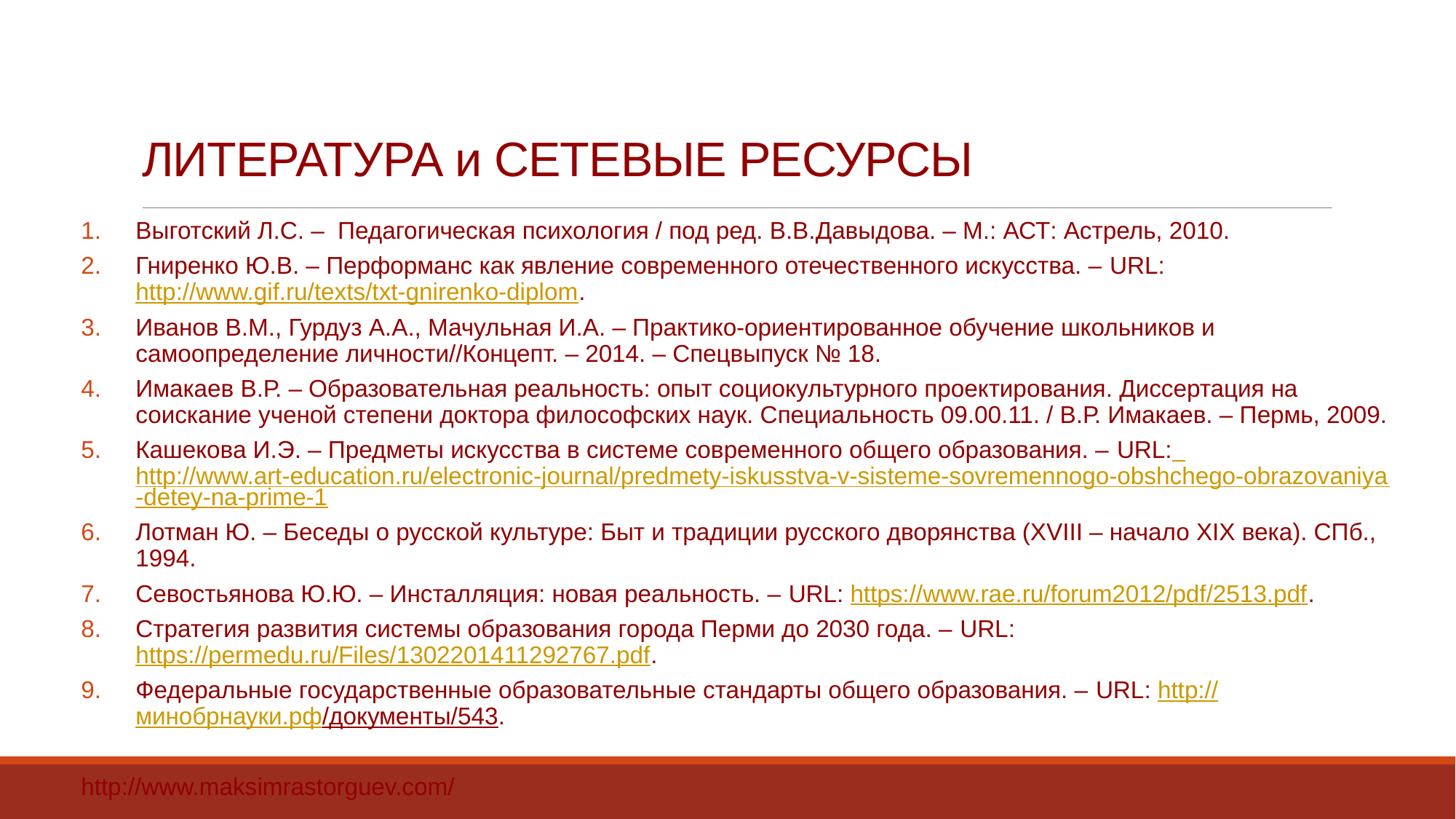

# ЛИТЕРАТУРА и СЕТЕВЫЕ РЕСУРСЫ
Выготский Л.С. –  Педагогическая психология / под ред. В.В.Давыдова. – М.: АСТ: Астрель, 2010.
Гниренко Ю.В. – Перформанс как явление современного отечественного искусства. – URL: http://www.gif.ru/texts/txt-gnirenko-diplom.
Иванов В.М., Гурдуз А.А., Мачульная И.А. – Практико-ориентированное обучение школьников и самоопределение личности//Концепт. – 2014. – Спецвыпуск № 18.
Имакаев В.Р. – Образовательная реальность: опыт социокультурного проектирования. Диссертация на соискание ученой степени доктора философских наук. Специальность 09.00.11. / В.Р. Имакаев. – Пермь, 2009.
Кашекова И.Э. – Предметы искусства в системе современного общего образования. – URL:  http://www.art-education.ru/electronic-journal/predmety-iskusstva-v-sisteme-sovremennogo-obshchego-obrazovaniya-detey-na-prime-1
Лотман Ю. – Беседы о русской культуре: Быт и традиции русского дворянства (XVIII – начало XIX века). СПб., 1994.
Севостьянова Ю.Ю. – Инсталляция: новая реальность. – URL: https://www.rae.ru/forum2012/pdf/2513.pdf.
Стратегия развития системы образования города Перми до 2030 года. – URL: https://permedu.ru/Files/1302201411292767.pdf.
Федеральные государственные образовательные стандарты общего образования. – URL: http://минобрнауки.рф/документы/543.

http://www.maksimrastorguev.com/